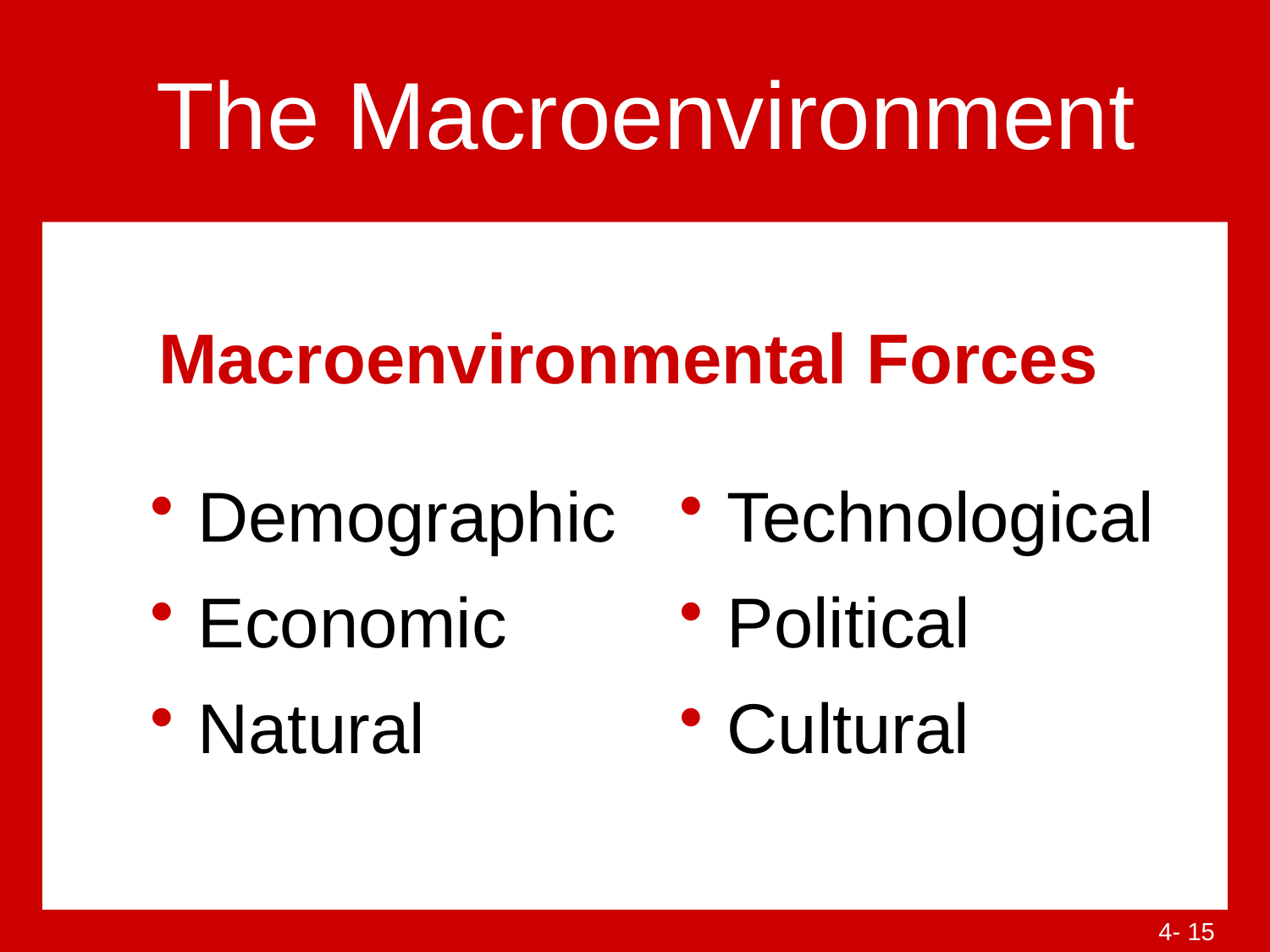

# The Macroenvironment

Macroenvironmental Forces
Demographic
Economic
Natural
Technological
Political
Cultural
4- 15